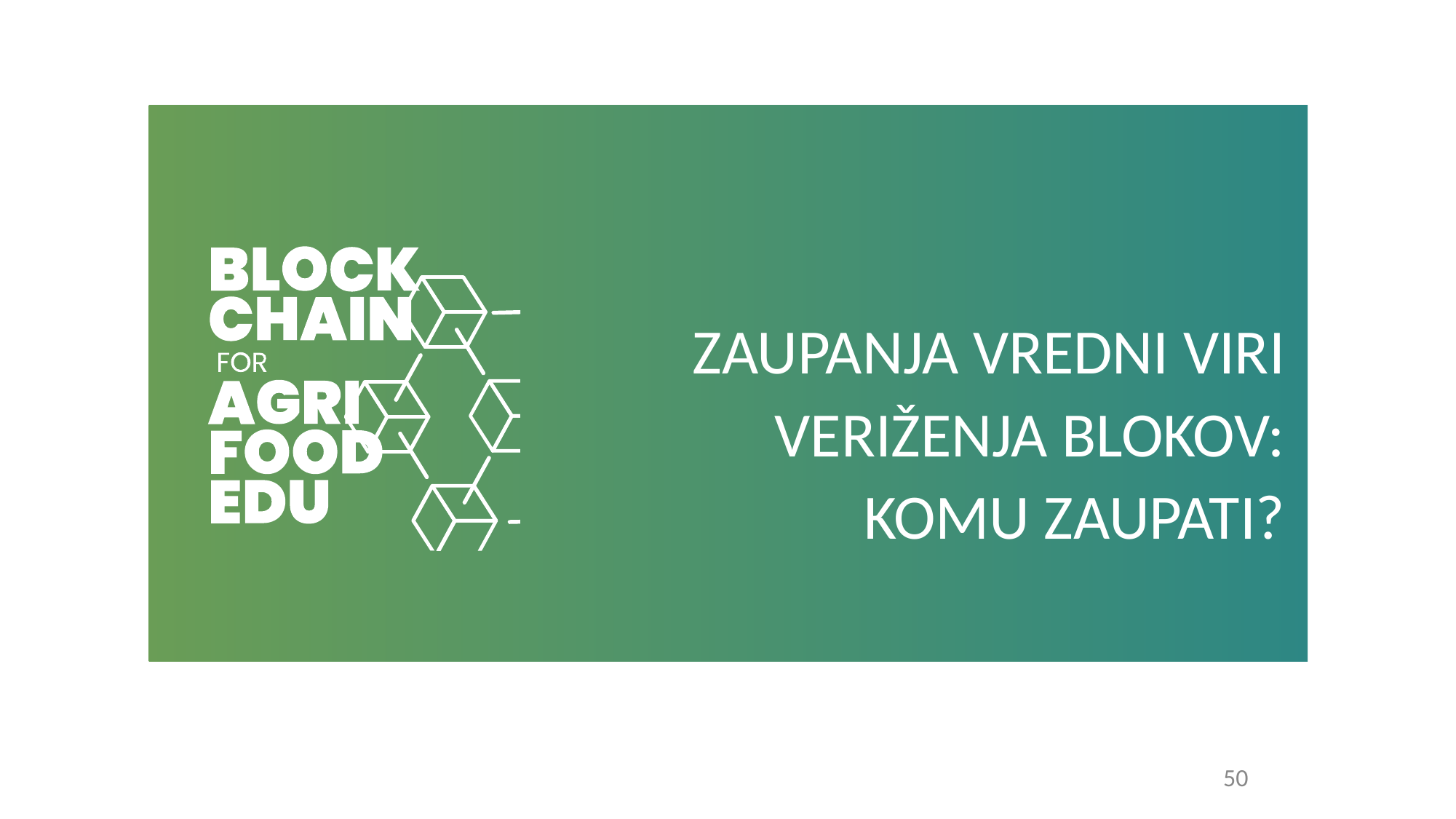

ZAUPANJA VREDNI VIRI VERIŽENJA BLOKOV: KOMU ZAUPATI?
50